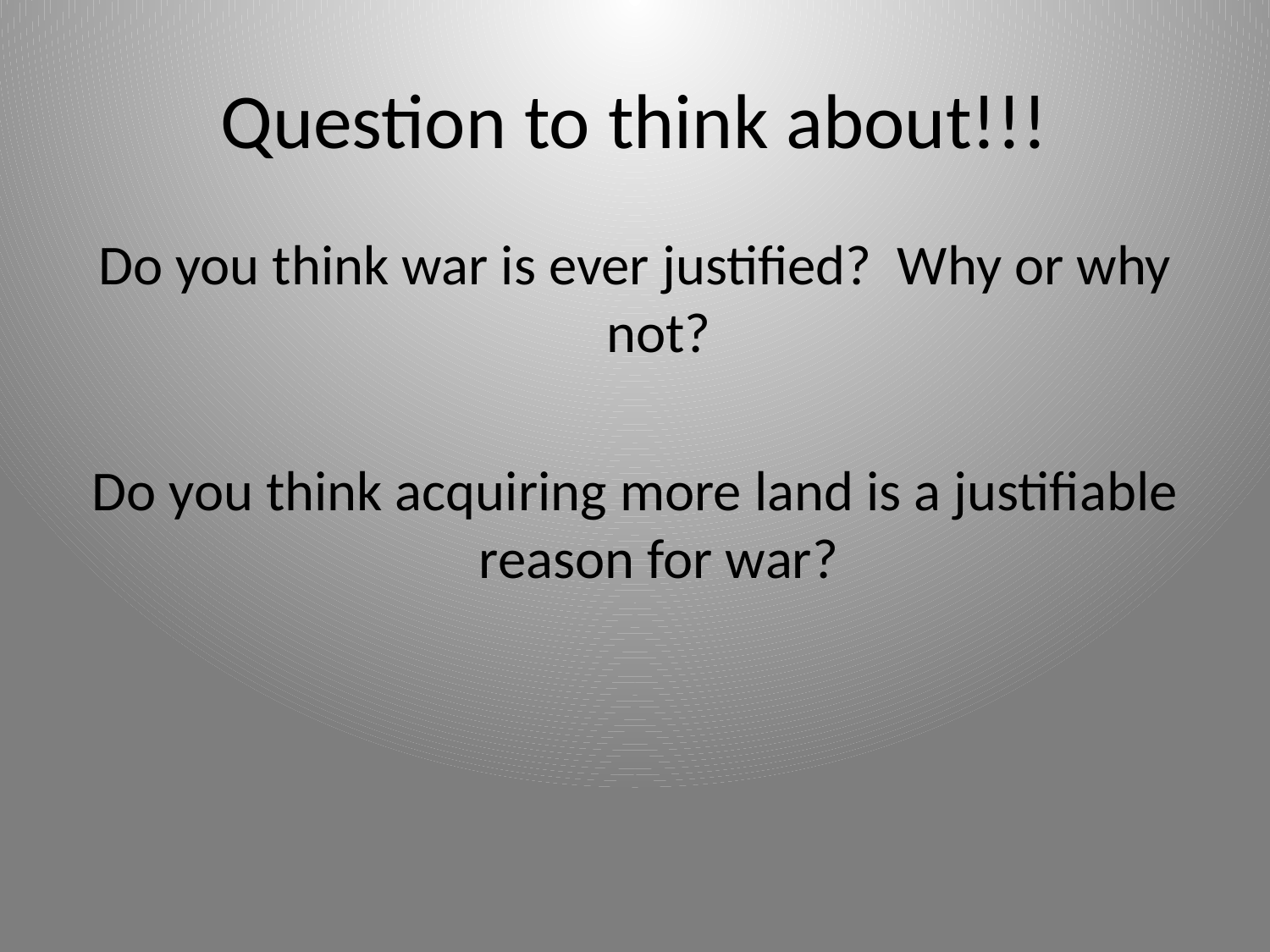

# Question to think about!!!
Do you think war is ever justified?  Why or why not?

Do you think acquiring more land is a justifiable reason for war?